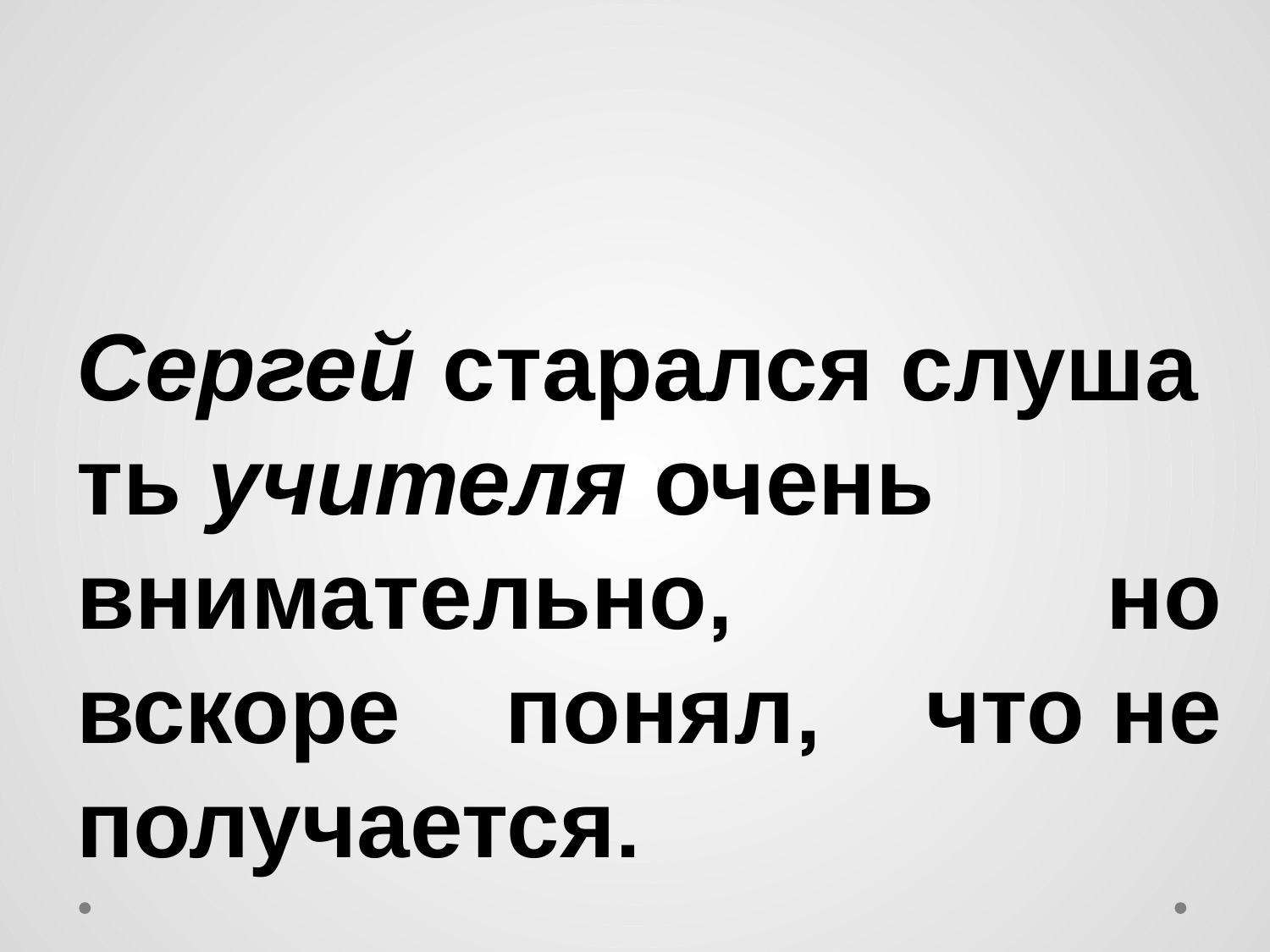

#

Сергей старался слушать учителя очень внимательно, но вскоре понял, что не получается.